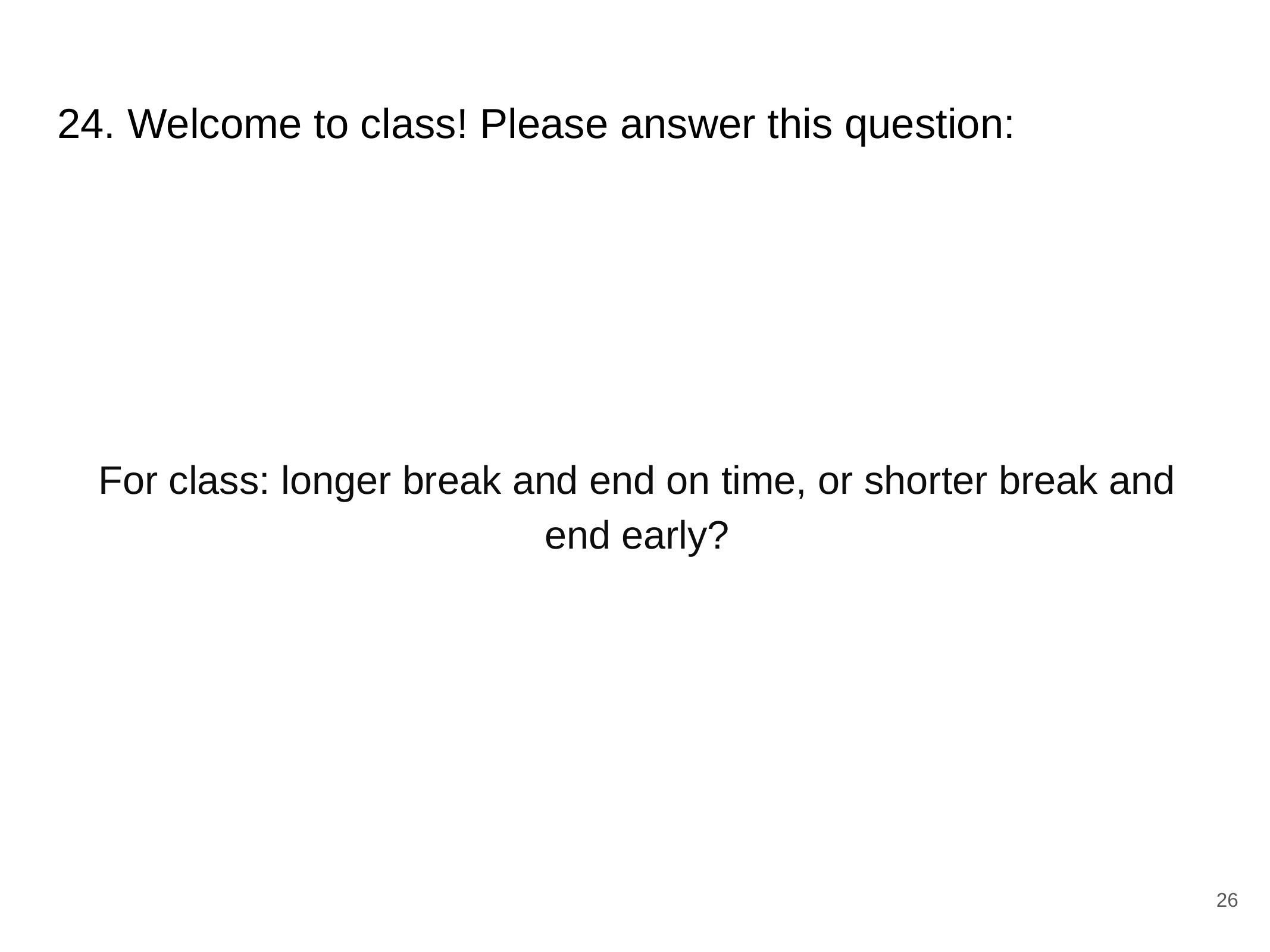

# 24. Welcome to class! Please answer this question:
For class: longer break and end on time, or shorter break and end early?

26